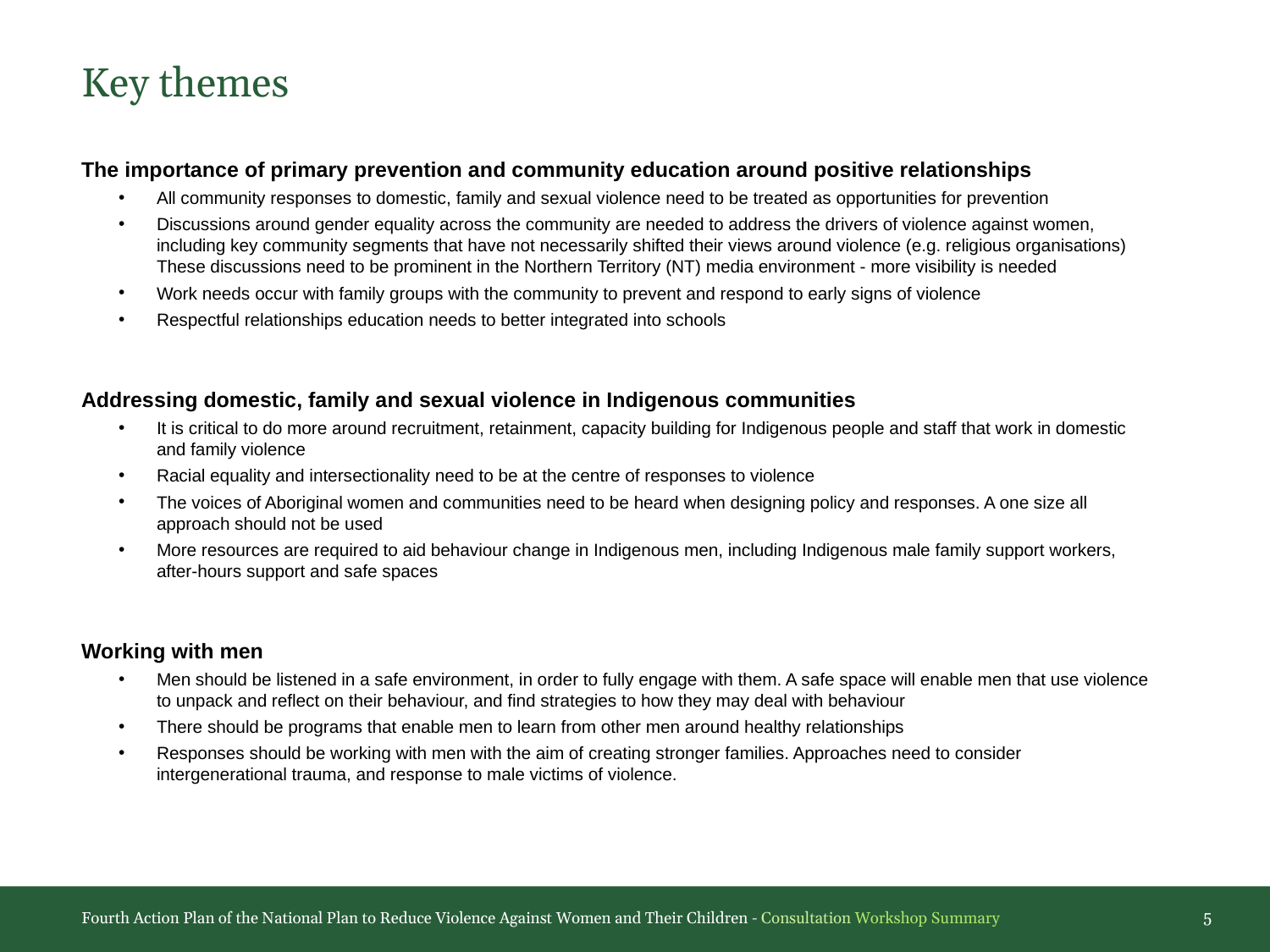

# Key themes
The importance of primary prevention and community education around positive relationships
All community responses to domestic, family and sexual violence need to be treated as opportunities for prevention
Discussions around gender equality across the community are needed to address the drivers of violence against women, including key community segments that have not necessarily shifted their views around violence (e.g. religious organisations) These discussions need to be prominent in the Northern Territory (NT) media environment - more visibility is needed
Work needs occur with family groups with the community to prevent and respond to early signs of violence
Respectful relationships education needs to better integrated into schools

Addressing domestic, family and sexual violence in Indigenous communities
It is critical to do more around recruitment, retainment, capacity building for Indigenous people and staff that work in domestic and family violence
Racial equality and intersectionality need to be at the centre of responses to violence
The voices of Aboriginal women and communities need to be heard when designing policy and responses. A one size all approach should not be used
More resources are required to aid behaviour change in Indigenous men, including Indigenous male family support workers, after-hours support and safe spaces

Working with men
Men should be listened in a safe environment, in order to fully engage with them. A safe space will enable men that use violence to unpack and reflect on their behaviour, and find strategies to how they may deal with behaviour
There should be programs that enable men to learn from other men around healthy relationships
Responses should be working with men with the aim of creating stronger families. Approaches need to consider intergenerational trauma, and response to male victims of violence.
Fourth Action Plan of the National Plan to Reduce Violence Against Women and Their Children - Consultation Workshop Summary
5